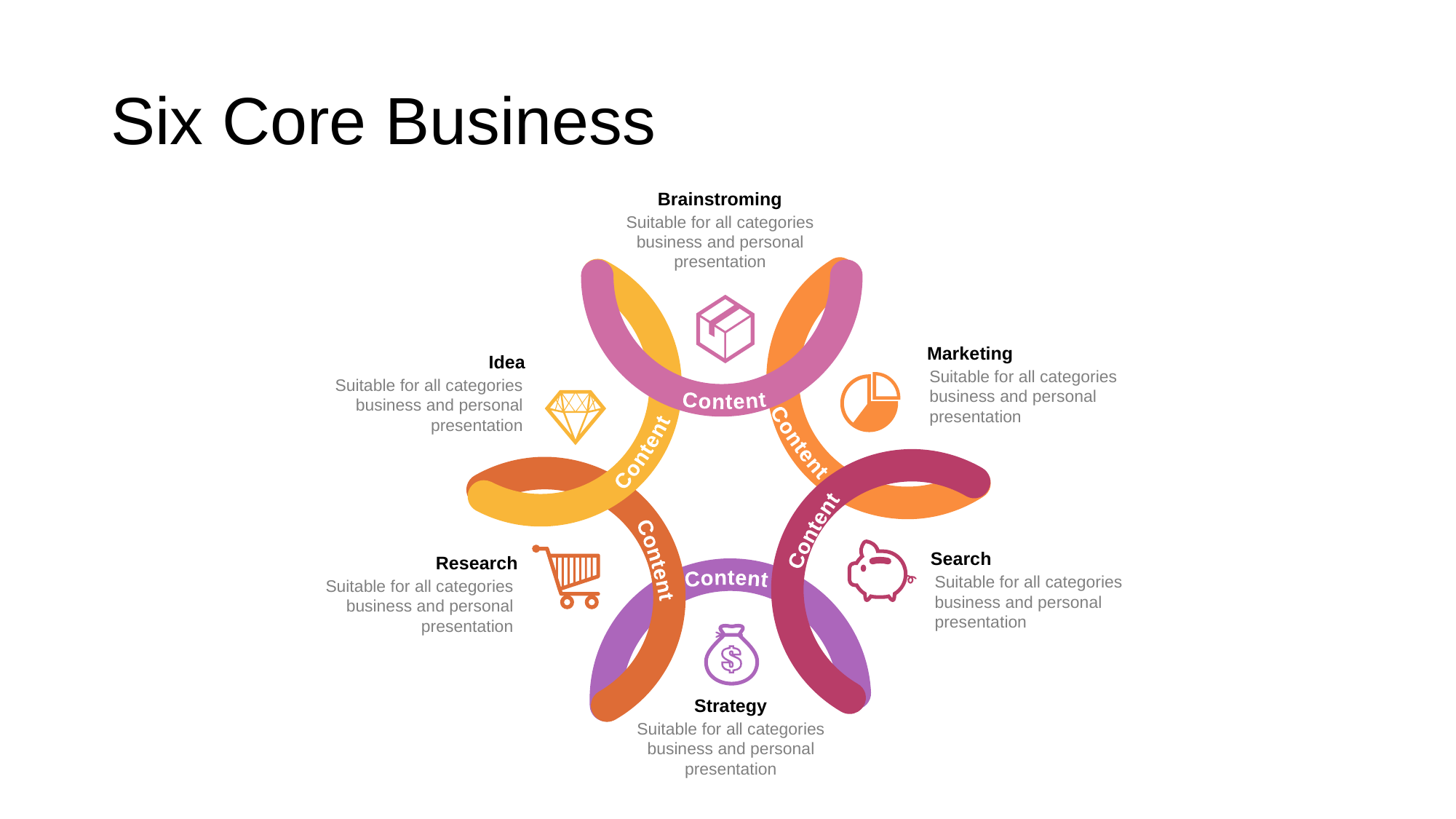

# Six Core Business
Brainstroming
Suitable for all categories business and personal presentation

Marketing
Idea
Suitable for all categories business and personal presentation
Content
Suitable for all categories business and personal presentation

Content
Content

Content

Search

Research
Content

Suitable for all categories business and personal presentation
Suitable for all categories business and personal presentation
Content

Strategy
Suitable for all categories business and personal presentation